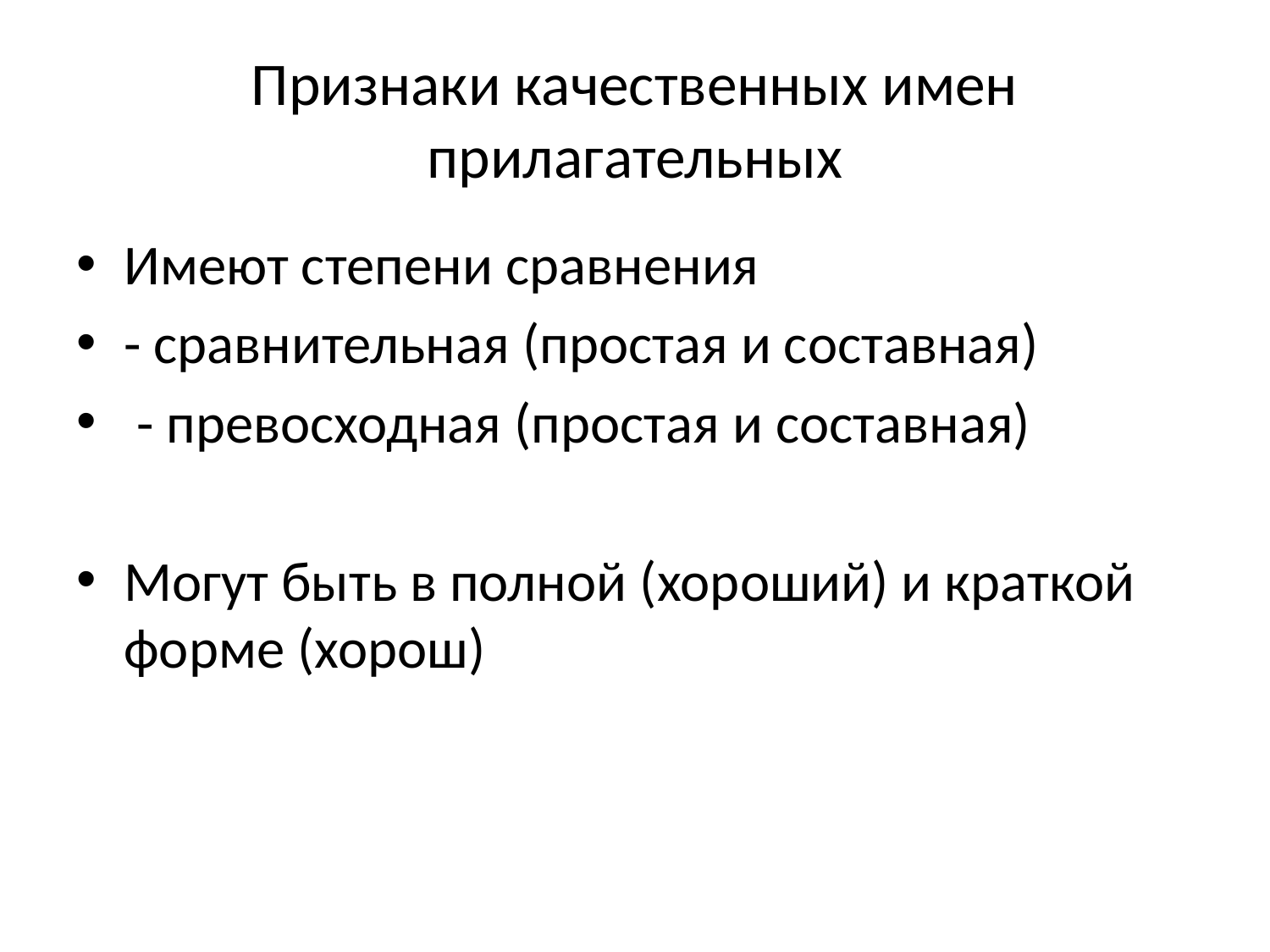

# Признаки качественных имен прилагательных
Имеют степени сравнения
- сравнительная (простая и составная)
 - превосходная (простая и составная)

Могут быть в полной (хороший) и краткой форме (хорош)